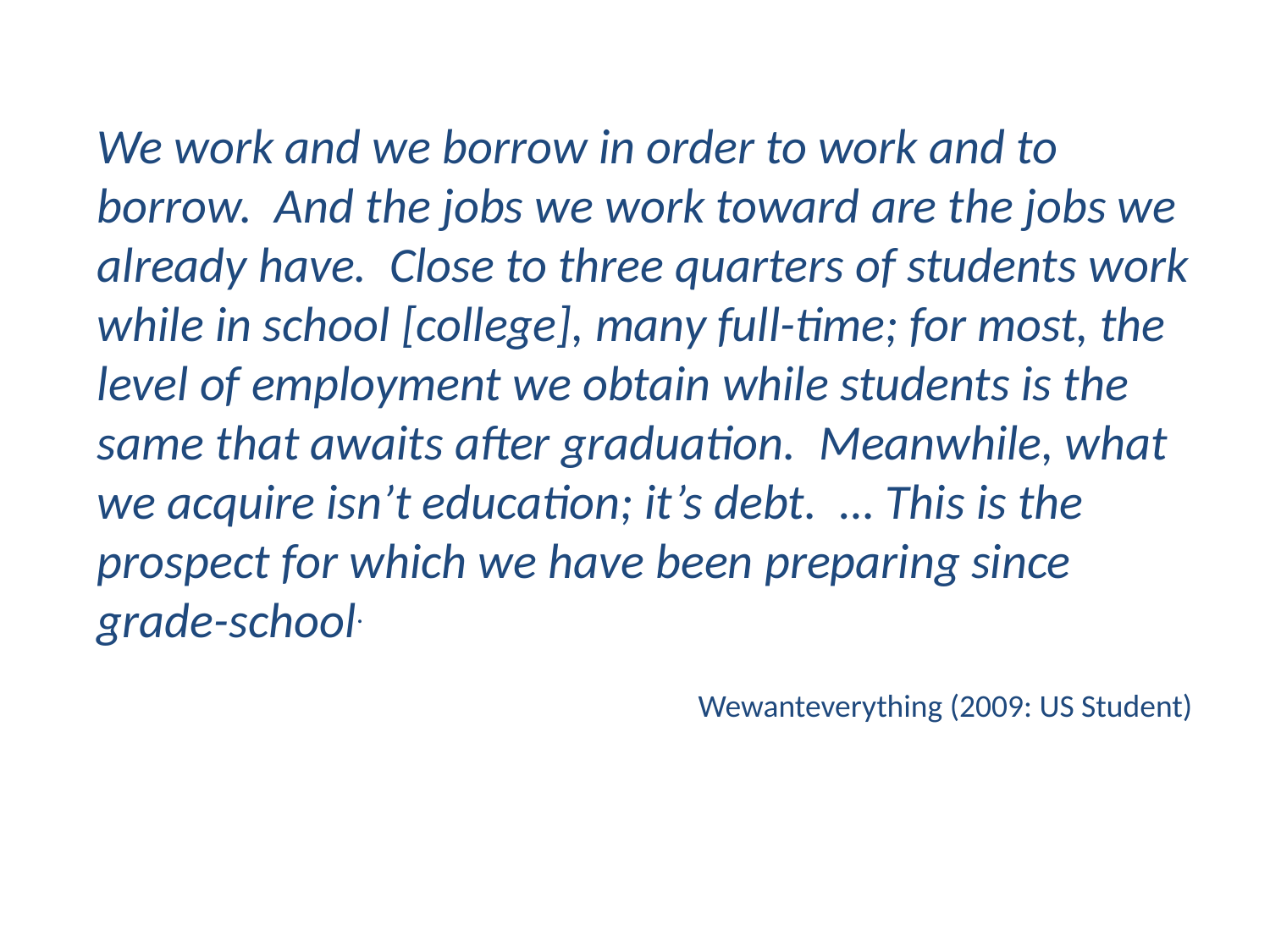

We work and we borrow in order to work and to borrow.  And the jobs we work toward are the jobs we already have.  Close to three quarters of students work while in school [college], many full-time; for most, the level of employment we obtain while students is the same that awaits after graduation.  Meanwhile, what we acquire isn’t education; it’s debt.  … This is the prospect for which we have been preparing since grade-school.

Wewanteverything (2009: US Student)